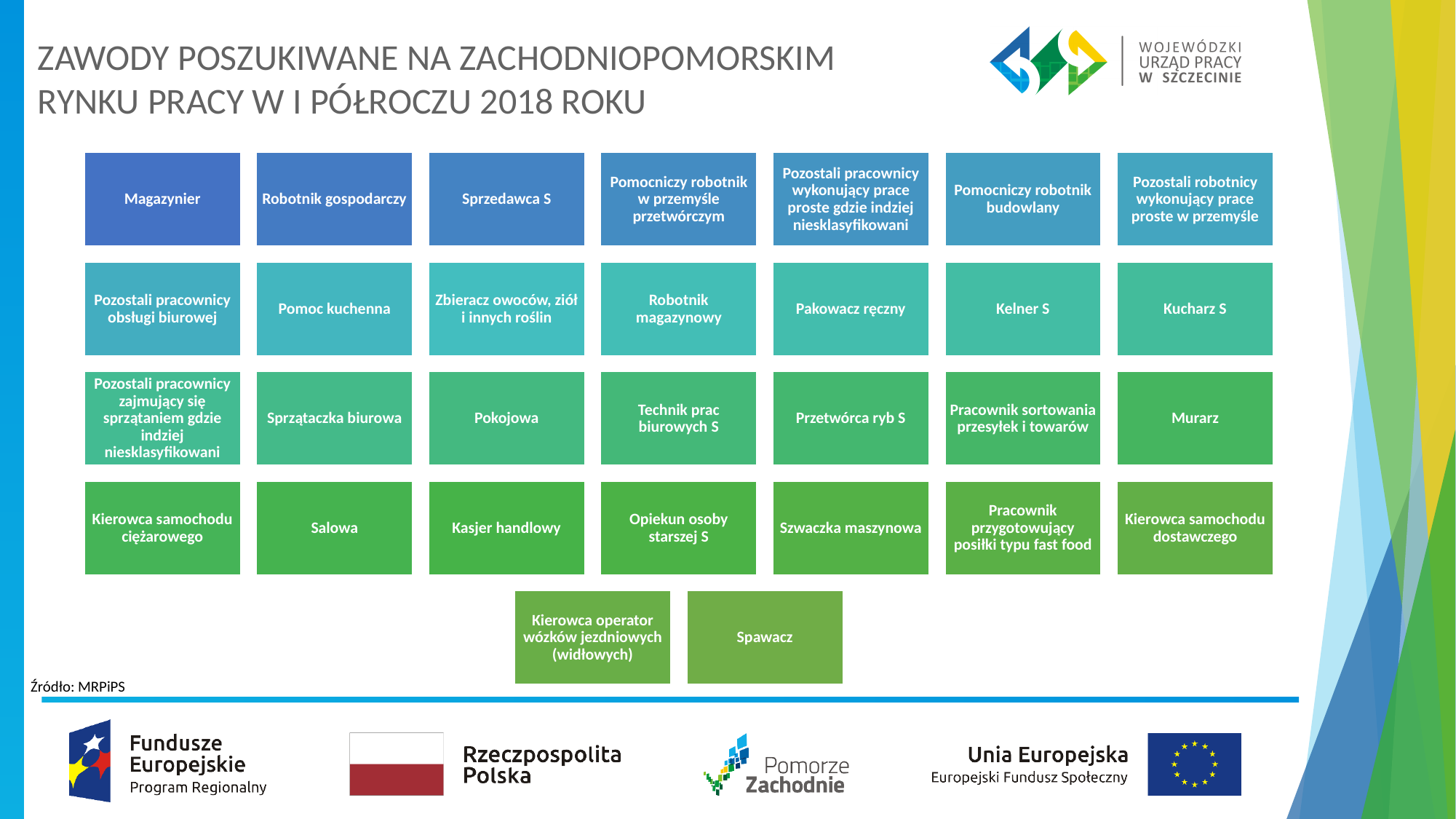

# ZAWODY POSZUKIWANE NA ZACHODNIOPOMORSKIM RYNKU PRACY W I PÓŁROCZU 2018 ROKU
Magazynier
Robotnik gospodarczy
Sprzedawca S
Pomocniczy robotnik w przemyśle przetwórczym
Pozostali pracownicy wykonujący prace proste gdzie indziej niesklasyfikowani
Pomocniczy robotnik budowlany
Pozostali robotnicy wykonujący prace proste w przemyśle
Pozostali pracownicy obsługi biurowej
Pomoc kuchenna
Zbieracz owoców, ziół i innych roślin
Robotnik magazynowy
Pakowacz ręczny
Kelner S
Kucharz S
Pozostali pracownicy zajmujący się sprzątaniem gdzie indziej niesklasyfikowani
Sprzątaczka biurowa
Pokojowa
Technik prac biurowych S
Przetwórca ryb S
Pracownik sortowania przesyłek i towarów
Murarz
Kierowca samochodu ciężarowego
Salowa
Kasjer handlowy
Opiekun osoby starszej S
Szwaczka maszynowa
Pracownik przygotowujący posiłki typu fast food
Kierowca samochodu dostawczego
Kierowca operator wózków jezdniowych (widłowych)
Spawacz
Źródło: MRPiPS